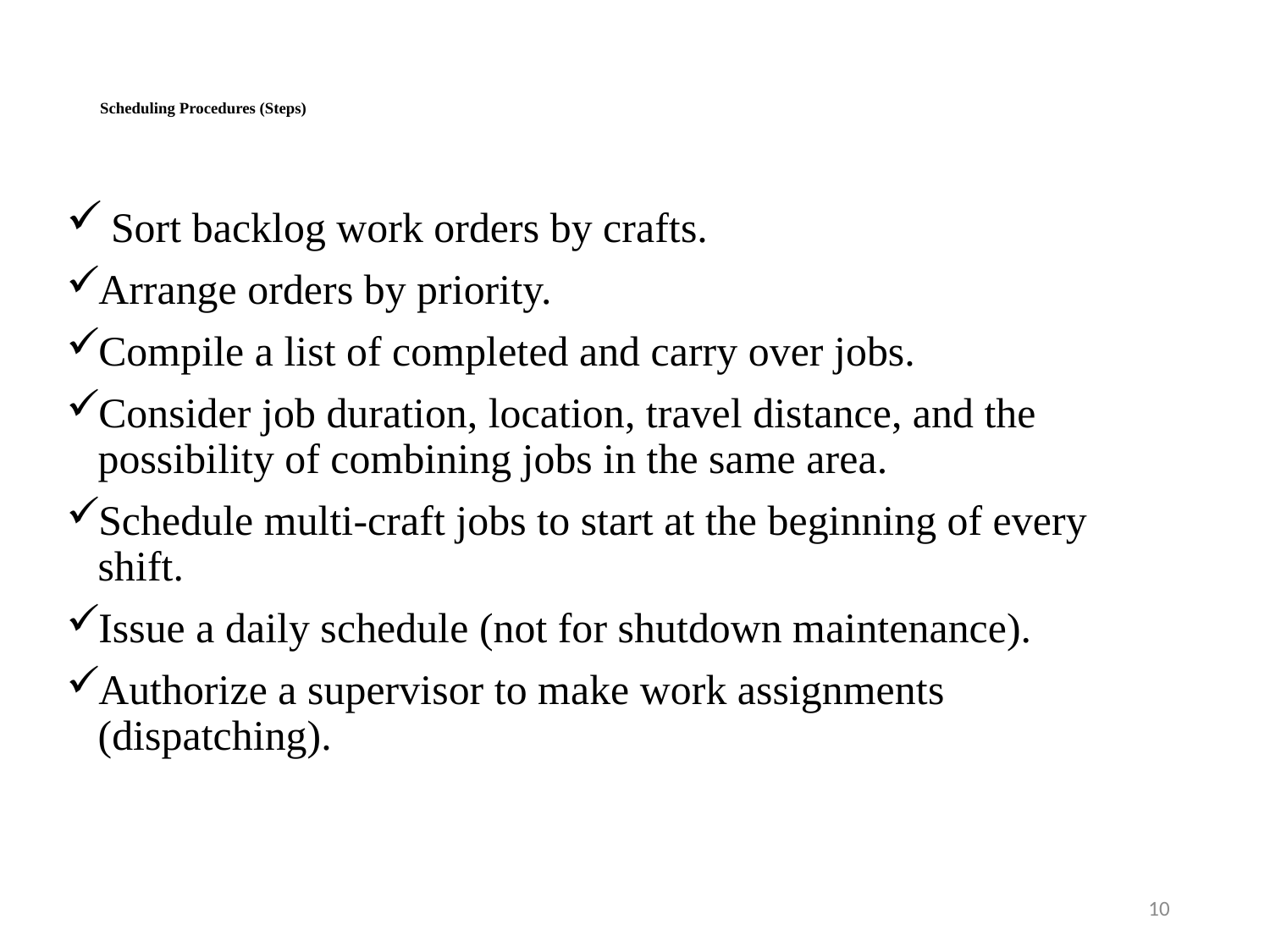

# Scheduling Procedures (Steps)
 Sort backlog work orders by crafts.
Arrange orders by priority.
Compile a list of completed and carry over jobs.
Consider job duration, location, travel distance, and the possibility of combining jobs in the same area.
Schedule multi-craft jobs to start at the beginning of every shift.
Issue a daily schedule (not for shutdown maintenance).
Authorize a supervisor to make work assignments
(dispatching).
10